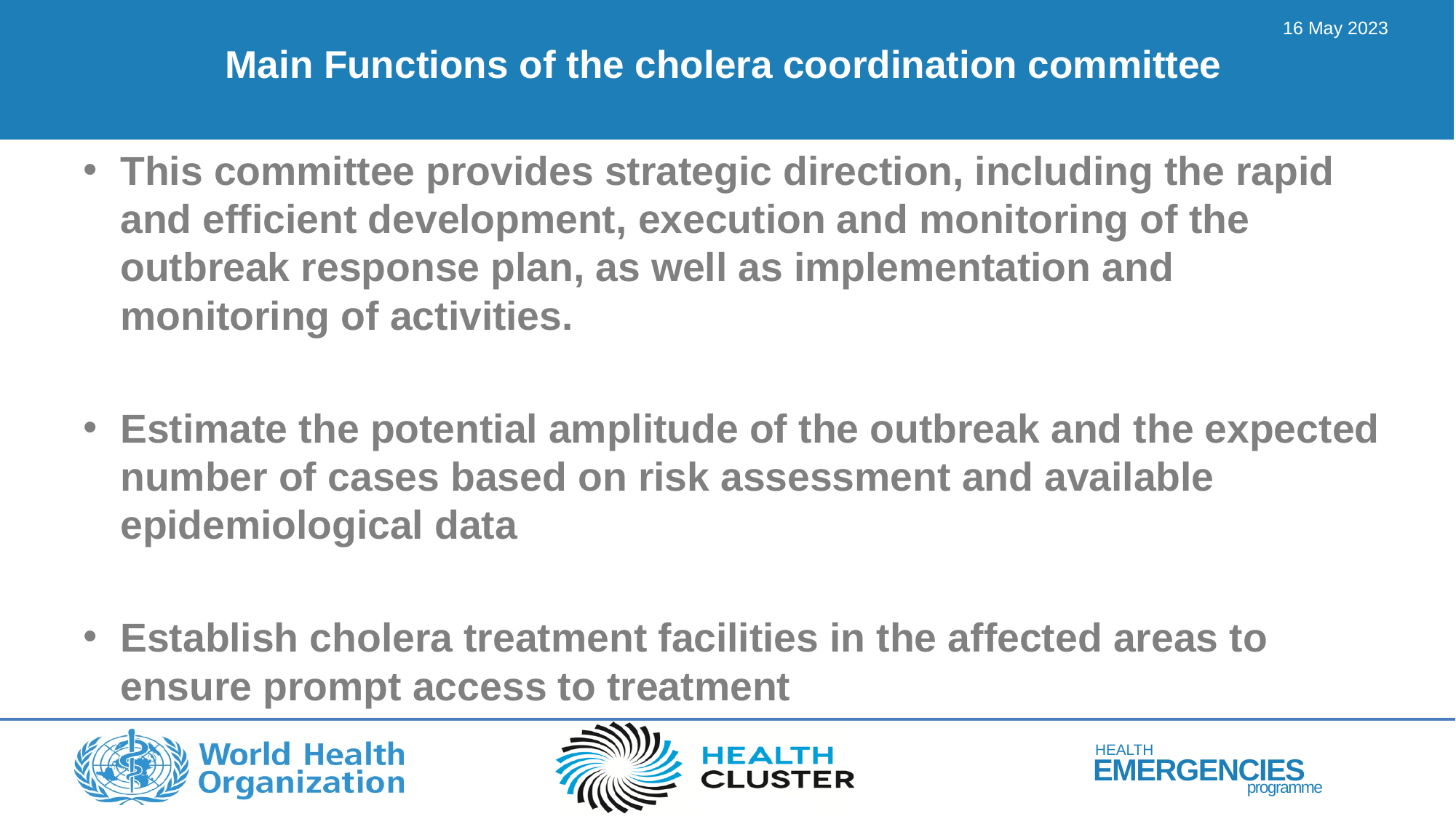

16 May 2023
# Main Functions of the cholera coordination committee
This committee provides strategic direction, including the rapid and efficient development, execution and monitoring of the outbreak response plan, as well as implementation and monitoring of activities.

Estimate the potential amplitude of the outbreak and the expected number of cases based on risk assessment and available epidemiological data

Establish cholera treatment facilities in the affected areas to ensure prompt access to treatment